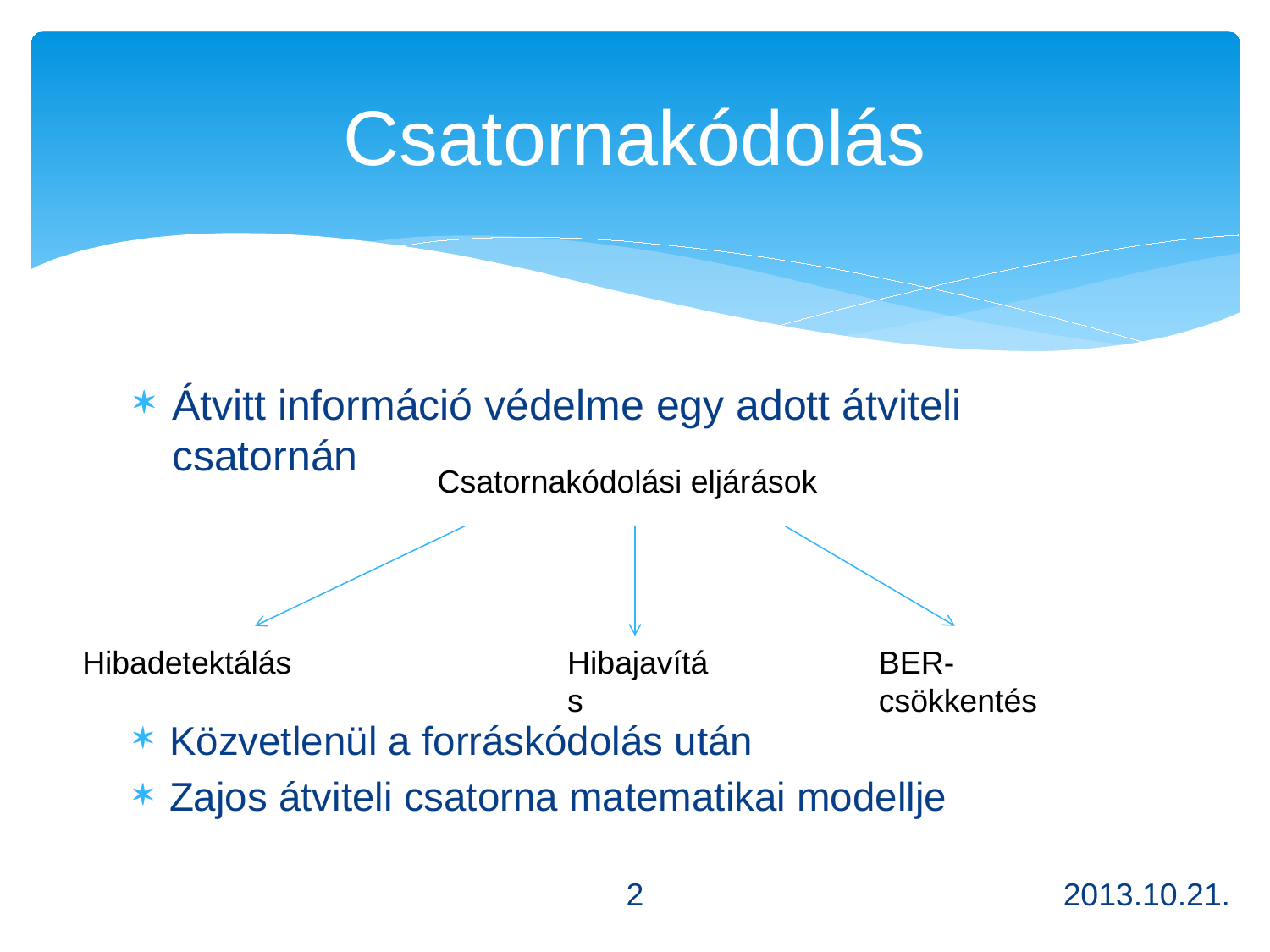

# Csatornakódolás
Átvitt információ védelme egy adott átviteli csatornán

Csatornakódolási eljárások
Hibadetektálás
Hibajavítás
BER-csökkentés
Közvetlenül a forráskódolás után
Zajos átviteli csatorna matematikai modellje
2
2013.10.21.